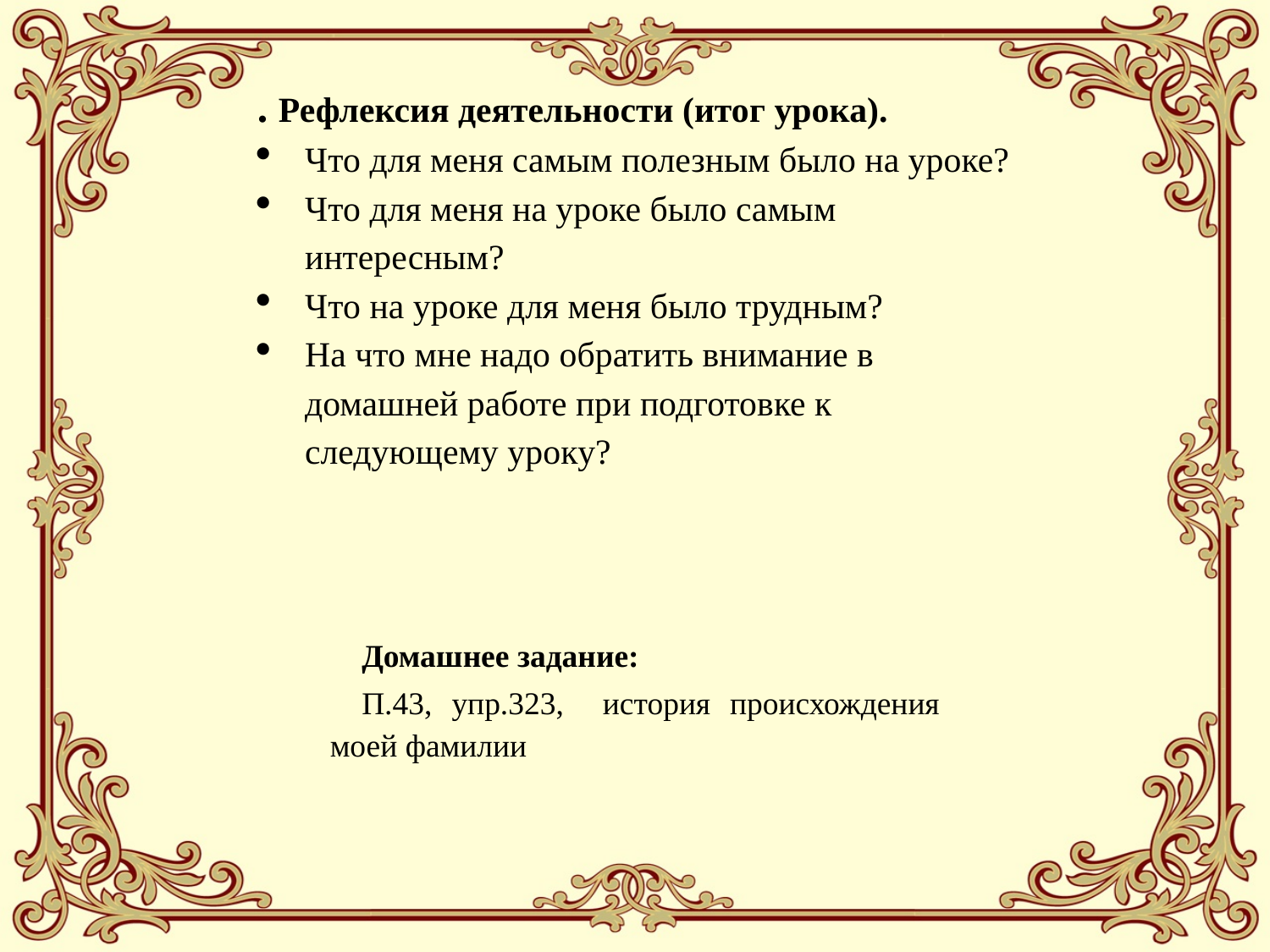

. Рефлексия деятельности (итог урока).
Что для меня самым полезным было на уроке?
Что для меня на уроке было самым интересным?
Что на уроке для меня было трудным?
На что мне надо обратить внимание в домашней работе при подготовке к следующему уроку?
Домашнее задание:
П.43, упр.323,  история происхождения моей фамилии